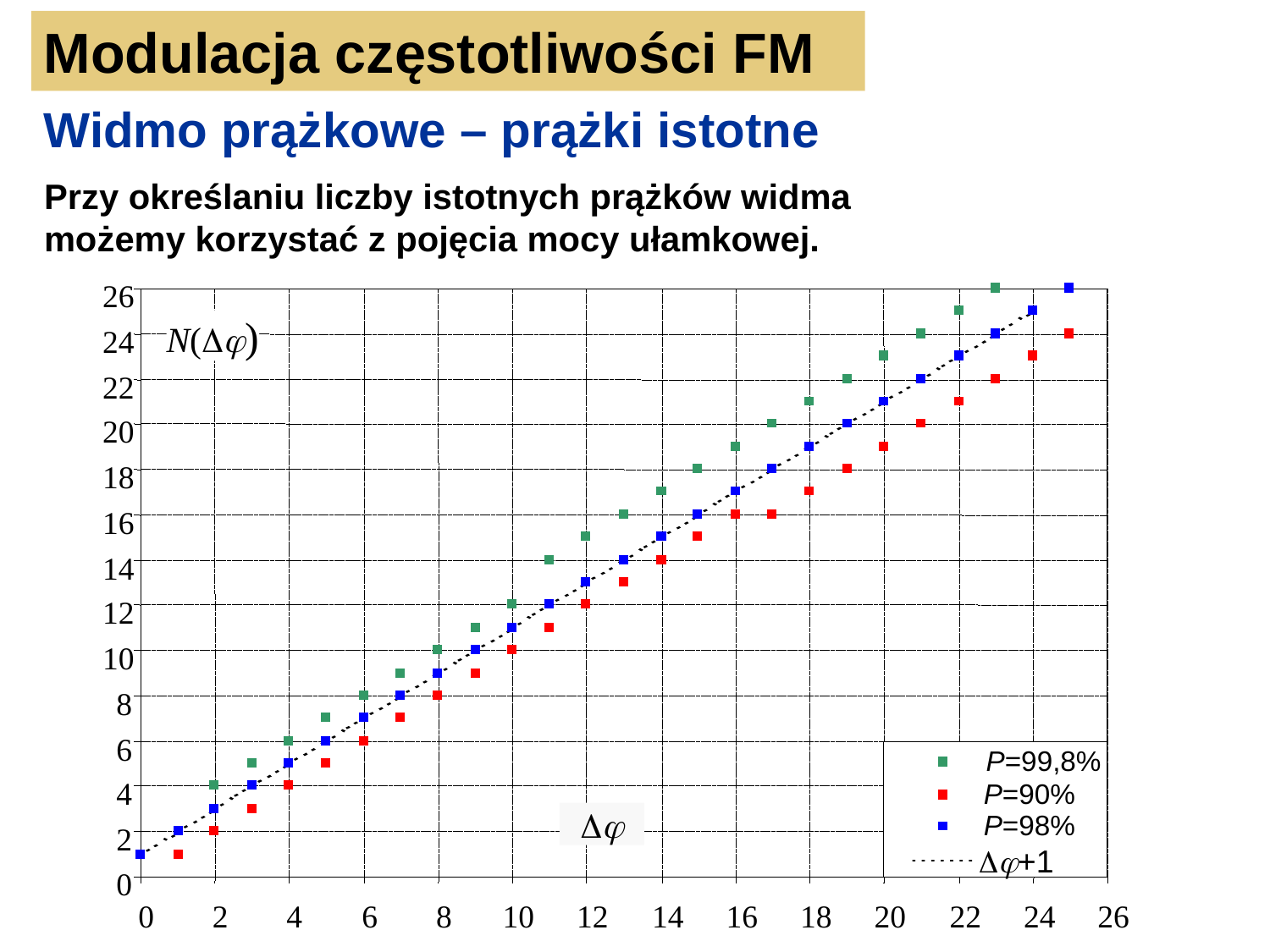

Modulacja częstotliwości FM
Widmo prążkowe – prążki istotne
Przy określaniu liczby istotnych prążków widma
możemy korzystać z pojęcia mocy ułamkowej.
26

N(Δϕ)
24

22

20

18

16

14

12

10

8

6

P=99,8%

4
  P=90%

Δϕ

  P=98%
2

Δϕ+1

0
0
2
4
6
8
10
12
14
16
18
20
22
24
26